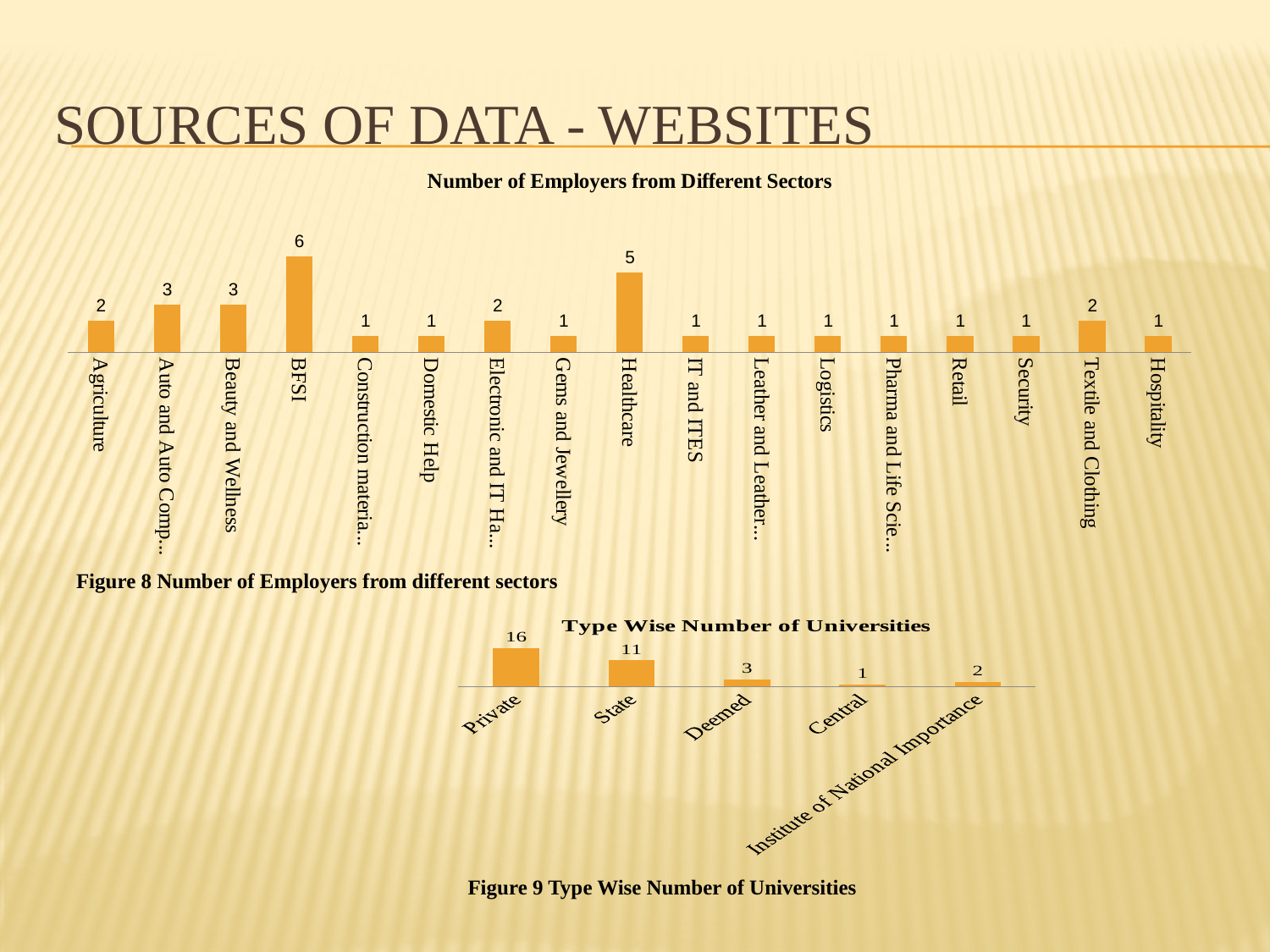

# SOURCES OF DATA - WEBSITES

### Chart: Number of Employers from Different Sectors

| Category |  |
|---|---|
| Agriculture | 2.0 |
| Auto and Auto Components | 3.0 |
| Beauty and Wellness | 3.0 |
| BFSI | 6.0 |
| Construction material and building hardware | 1.0 |
| Domestic Help | 1.0 |
| Electronic and IT Hardware | 2.0 |
| Gems and Jewellery | 1.0 |
| Healthcare | 5.0 |
| IT and ITES | 1.0 |
| Leather and Leather Goods | 1.0 |
| Logistics | 1.0 |
| Pharma and Life Sciences | 1.0 |
| Retail | 1.0 |
| Security | 1.0 |
| Textile and Clothing | 2.0 |
| Hospitality | 1.0 |
Figure 8 Number of Employers from different sectors

### Chart: Type Wise Number of Universities

| Category | Number of Universities |
|---|---|
| Private | 16.0 |
| State | 11.0 |
| Deemed | 3.0 |
| Central | 1.0 |
| Institute of National Importance | 2.0 |
Figure 9 Type Wise Number of Universities